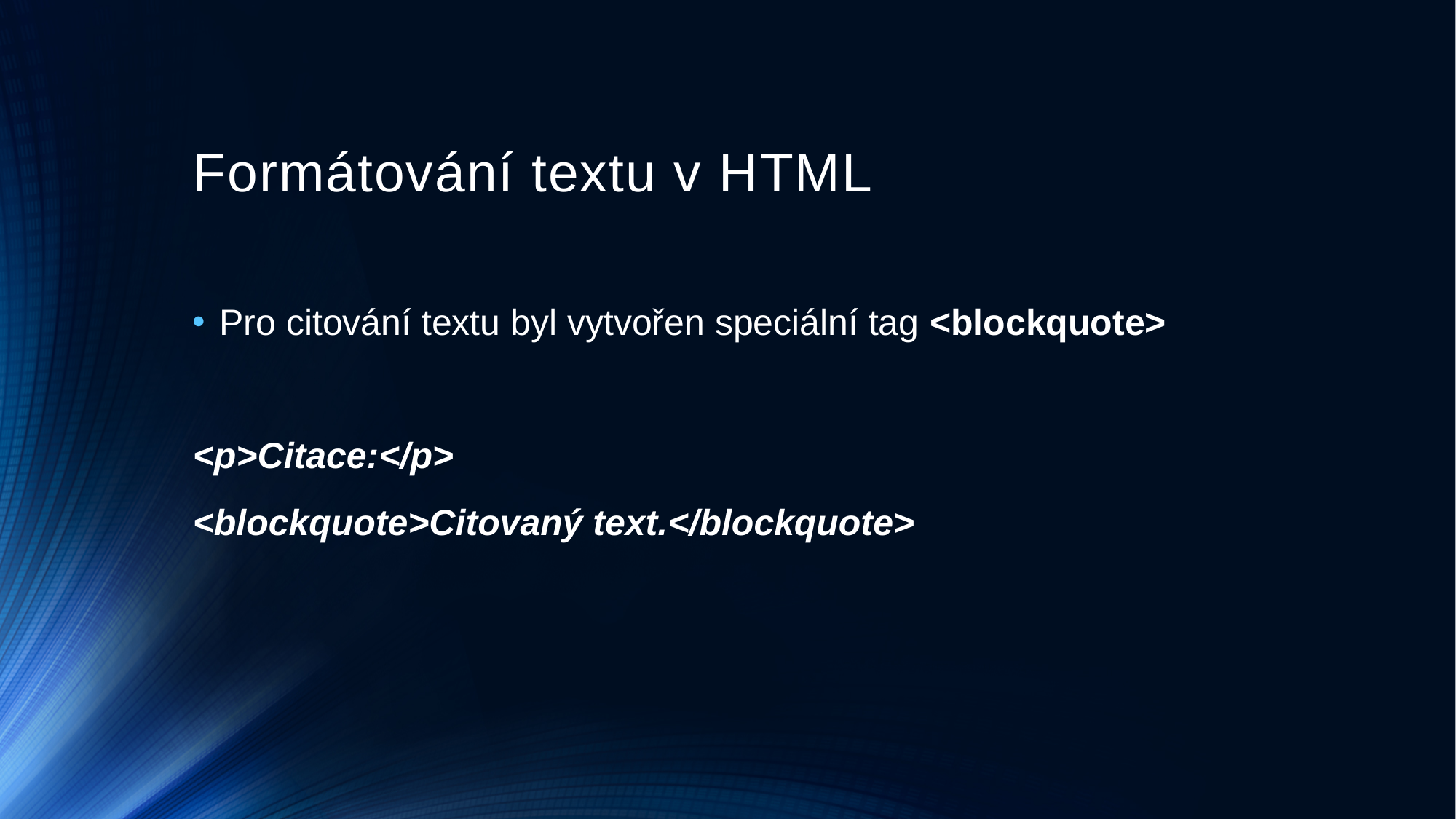

# Formátování textu v HTML

Pro citování textu byl vytvořen speciální tag <blockquote>

<p>Citace:</p>
<blockquote>Citovaný text.</blockquote>